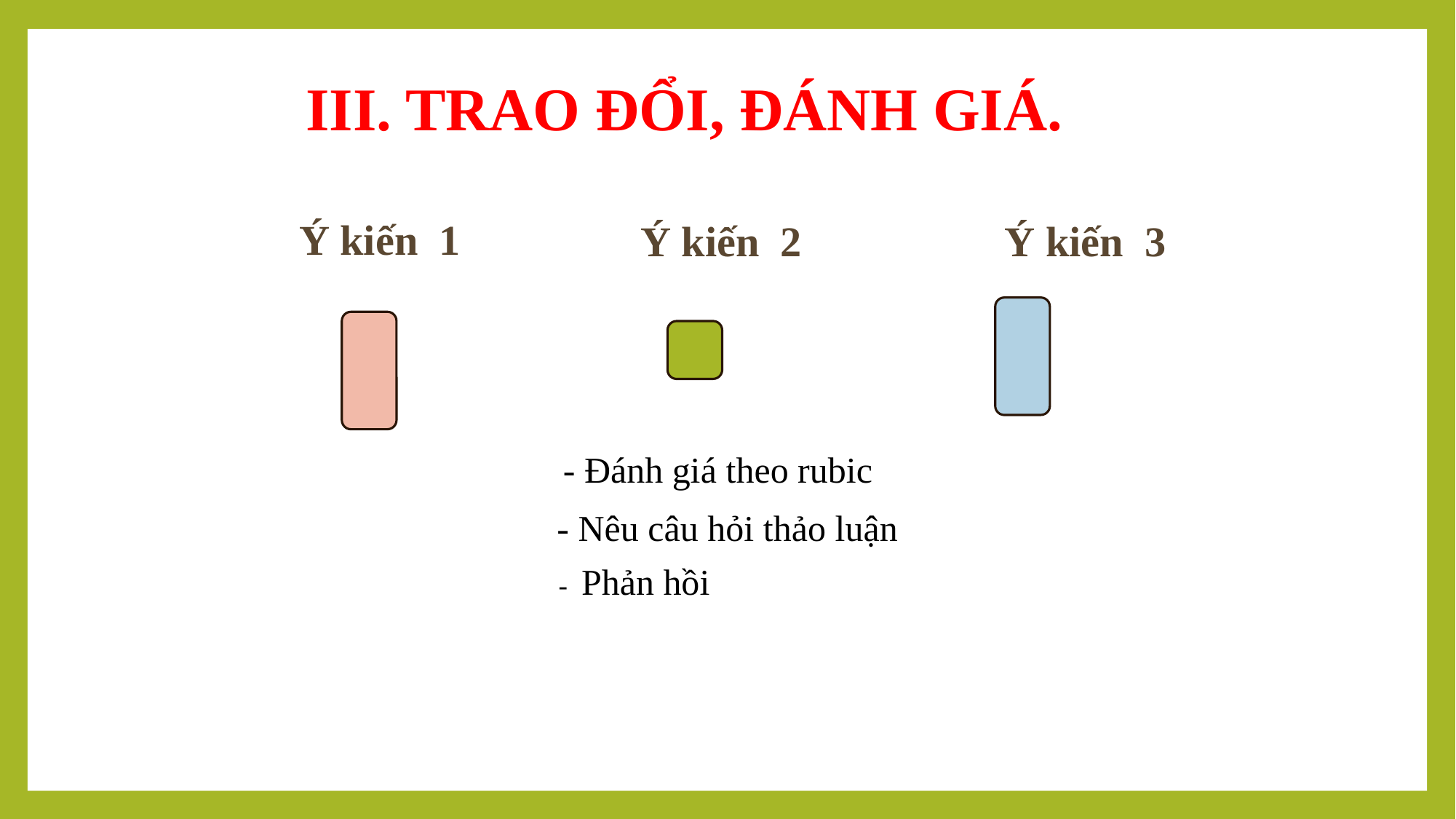

III. TRAO ĐỔI, ĐÁNH GIÁ.
Ý kiến  1
Ý kiến  2
Ý kiến  3

- Đánh giá theo rubic
- Nêu câu hỏi thảo luận
-  Phản hồi